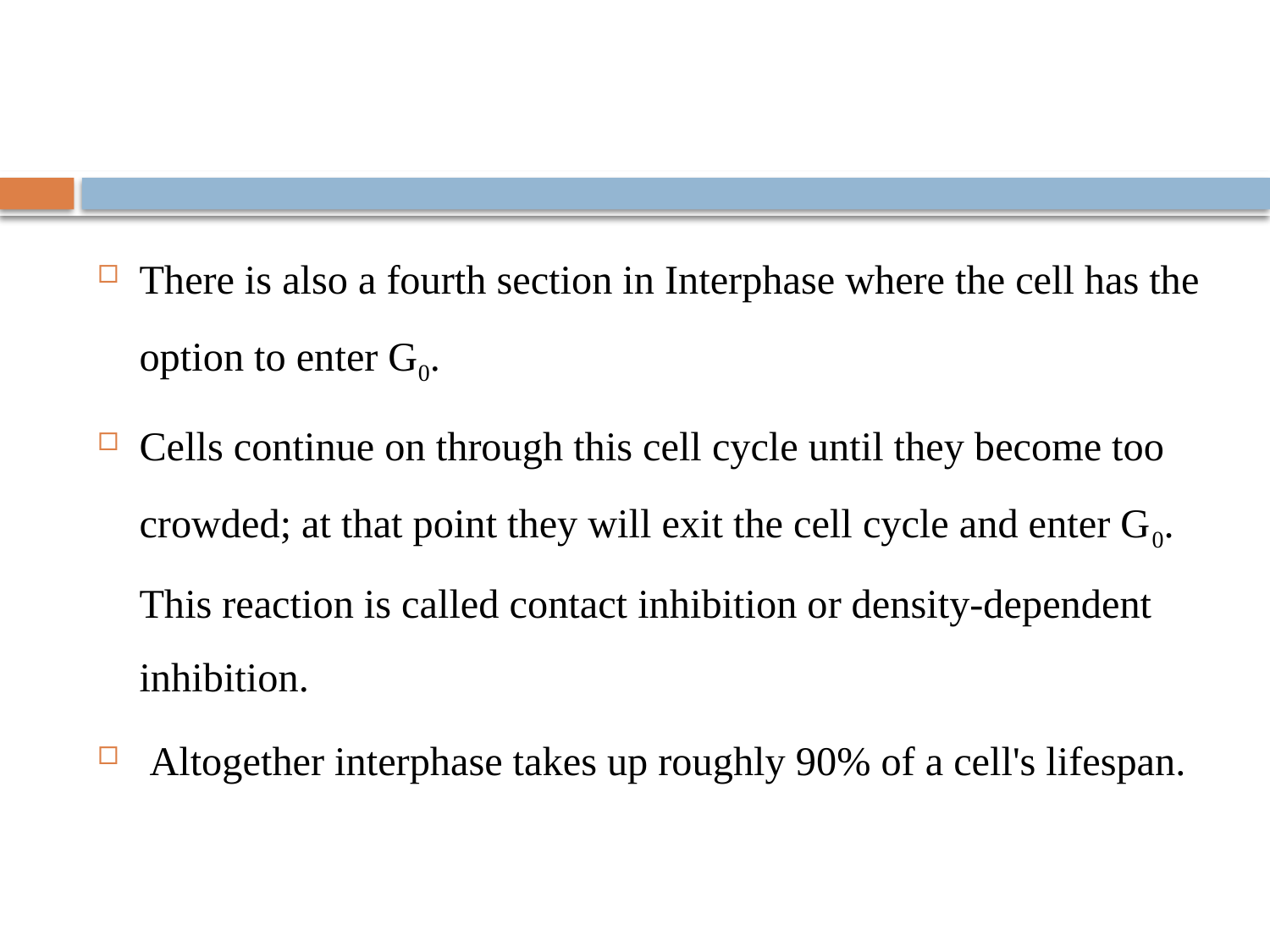

#
There is also a fourth section in Interphase where the cell has the option to enter G0.
Cells continue on through this cell cycle until they become too crowded; at that point they will exit the cell cycle and enter G0. This reaction is called contact inhibition or density-dependent inhibition.
 Altogether interphase takes up roughly 90% of a cell's lifespan.